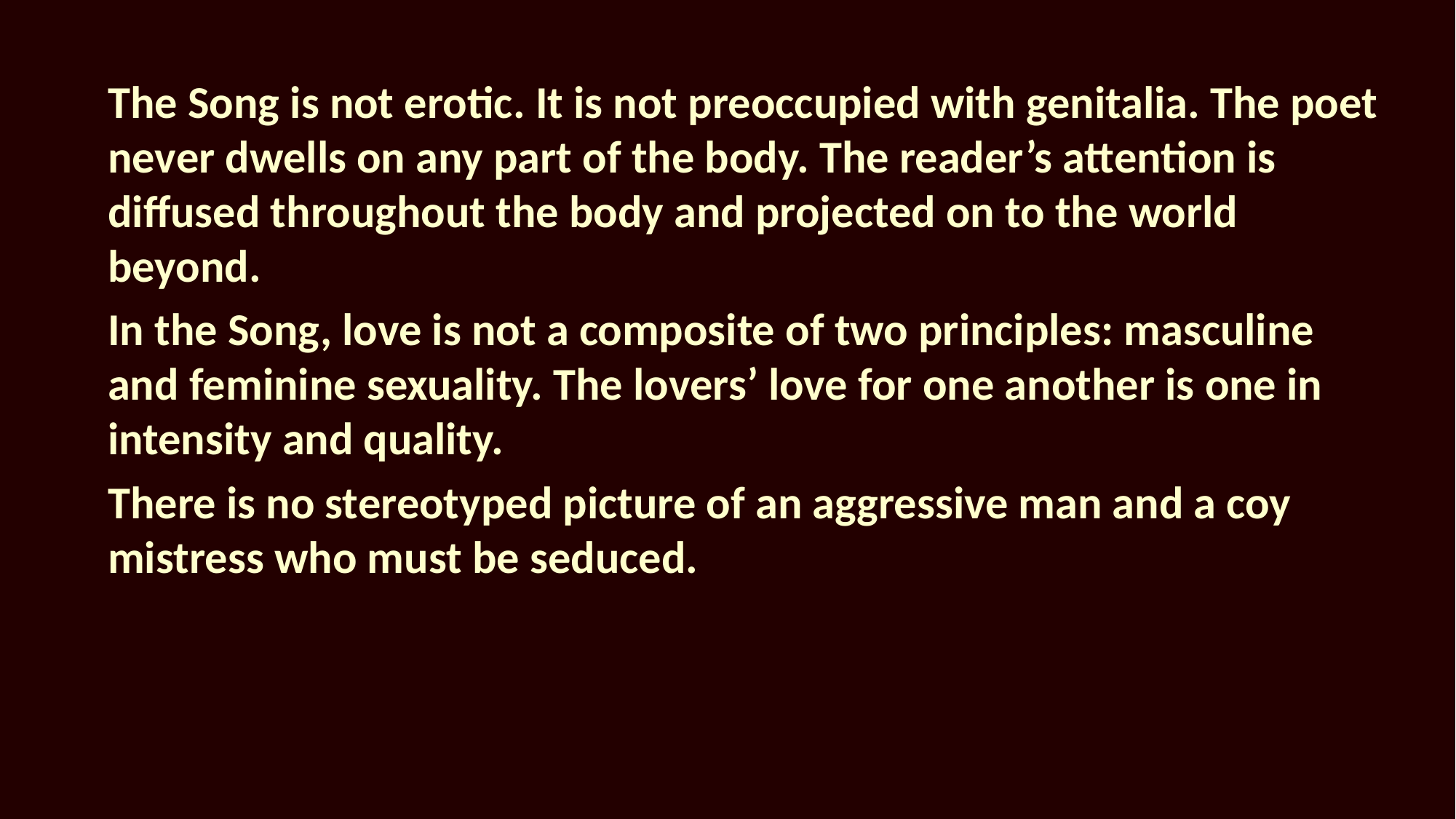

The Song is not erotic. It is not preoccupied with genitalia. The poet never dwells on any part of the body. The reader’s attention is diffused throughout the body and projected on to the world beyond.
In the Song, love is not a composite of two principles: masculine and feminine sexuality. The lovers’ love for one another is one in intensity and quality.
There is no stereotyped picture of an aggressive man and a coy mistress who must be seduced.